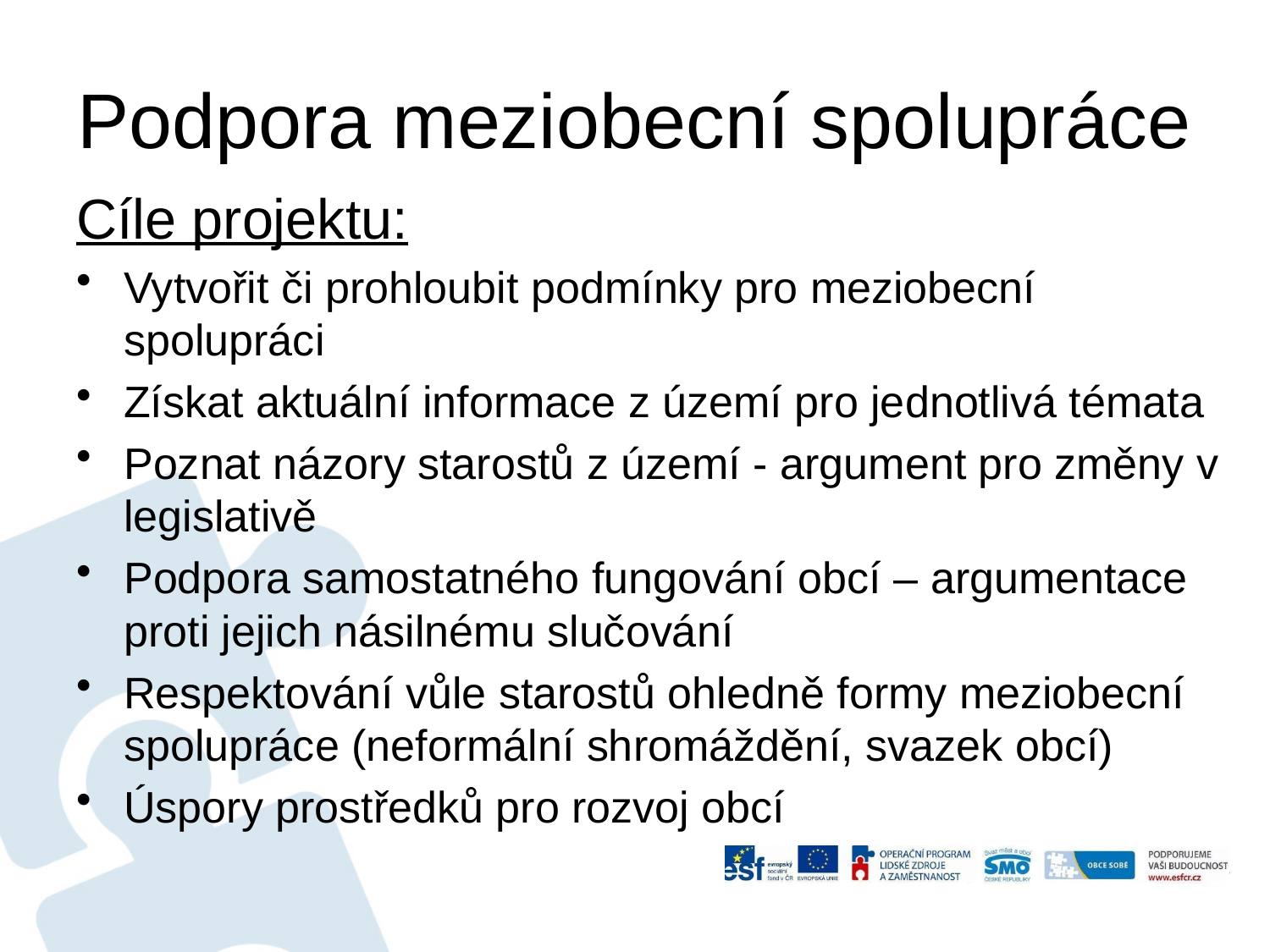

# Podpora meziobecní spolupráce
Cíle projektu:
Vytvořit či prohloubit podmínky pro meziobecní spolupráci
Získat aktuální informace z území pro jednotlivá témata
Poznat názory starostů z území - argument pro změny v legislativě
Podpora samostatného fungování obcí – argumentace proti jejich násilnému slučování
Respektování vůle starostů ohledně formy meziobecní spolupráce (neformální shromáždění, svazek obcí)
Úspory prostředků pro rozvoj obcí